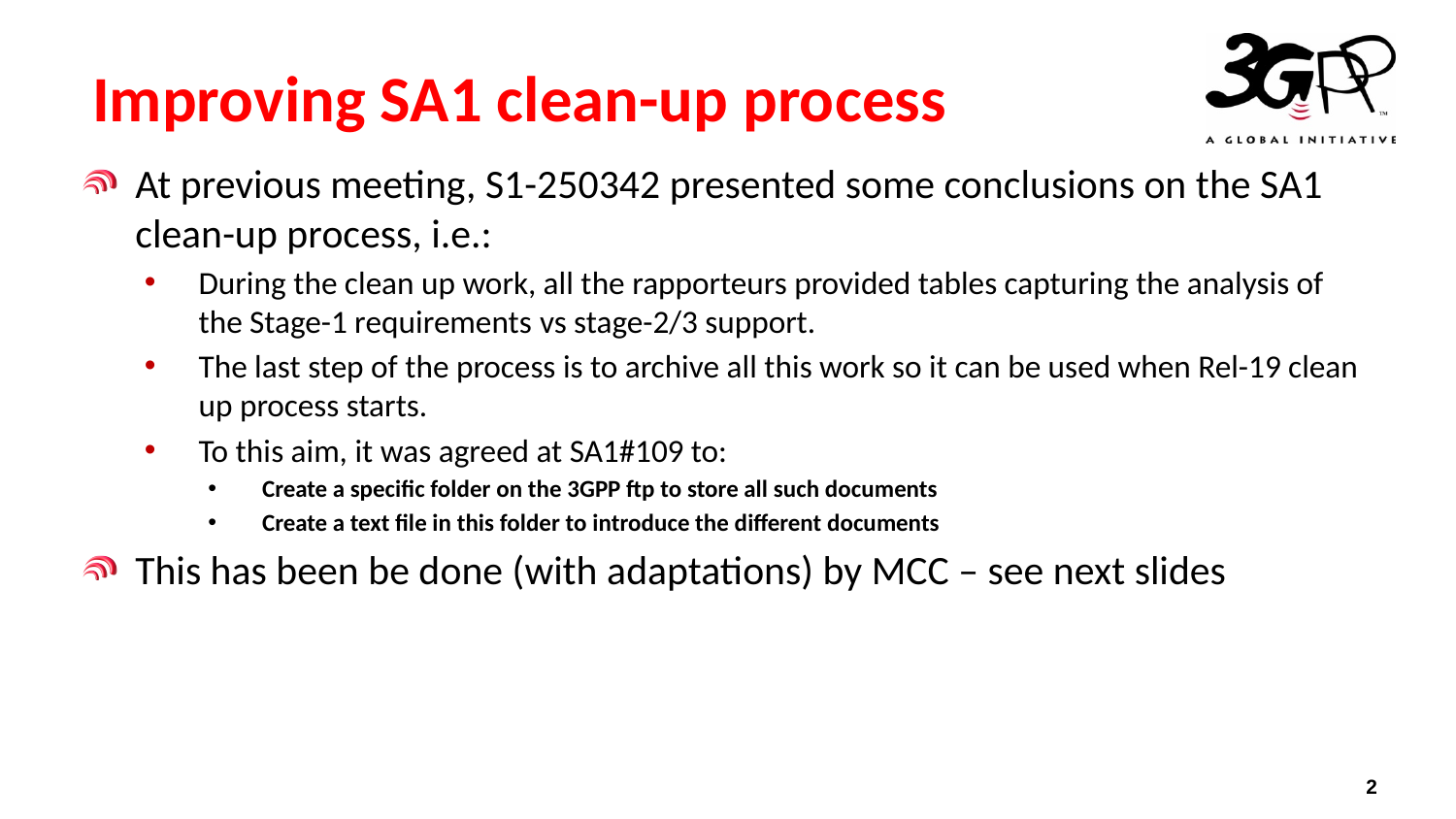

# Improving SA1 clean-up process
At previous meeting, S1-250342 presented some conclusions on the SA1 clean-up process, i.e.:
During the clean up work, all the rapporteurs provided tables capturing the analysis of the Stage-1 requirements vs stage-2/3 support.
The last step of the process is to archive all this work so it can be used when Rel-19 clean up process starts.
To this aim, it was agreed at SA1#109 to:
Create a specific folder on the 3GPP ftp to store all such documents
Create a text file in this folder to introduce the different documents
This has been be done (with adaptations) by MCC – see next slides